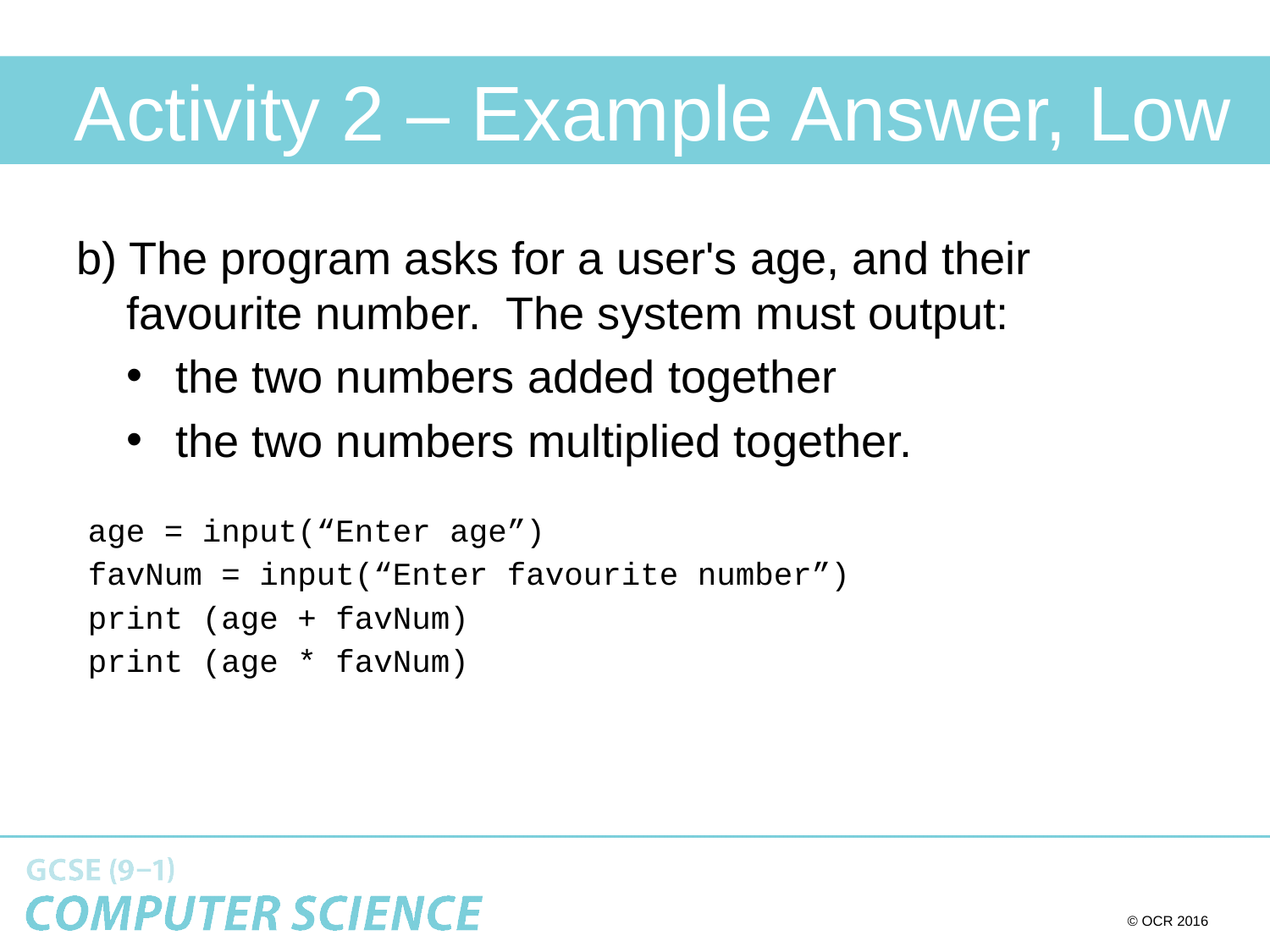

# Activity 2 – Example Answer, Low

b) The program asks for a user's age, and their favourite number.  The system must output:
the two numbers added together
the two numbers multiplied together.
age = input(“Enter age”)
favNum = input(“Enter favourite number”)
print (age + favNum)
print (age * favNum)